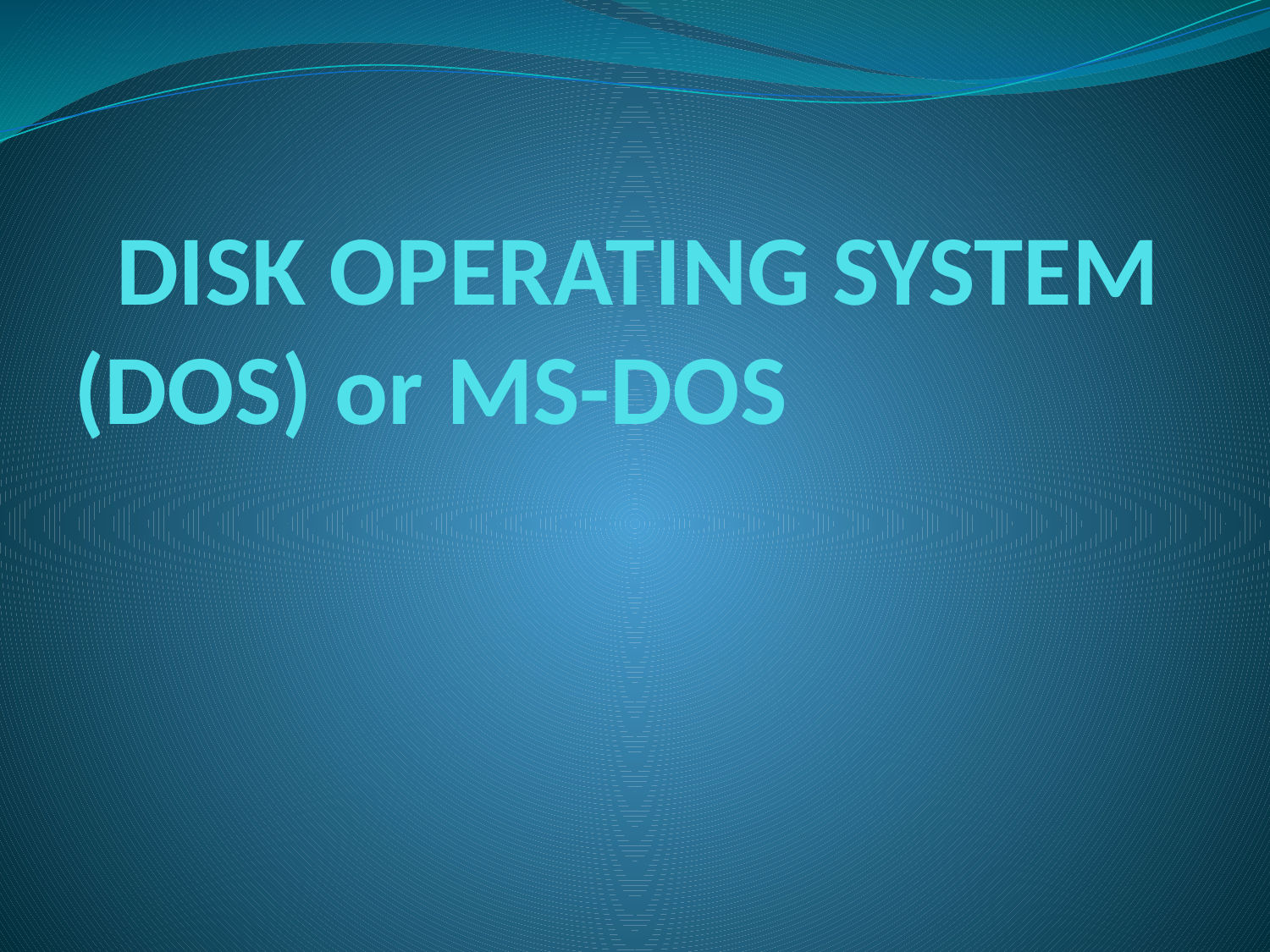

# DISK OPERATING SYSTEM (DOS) or MS-DOS